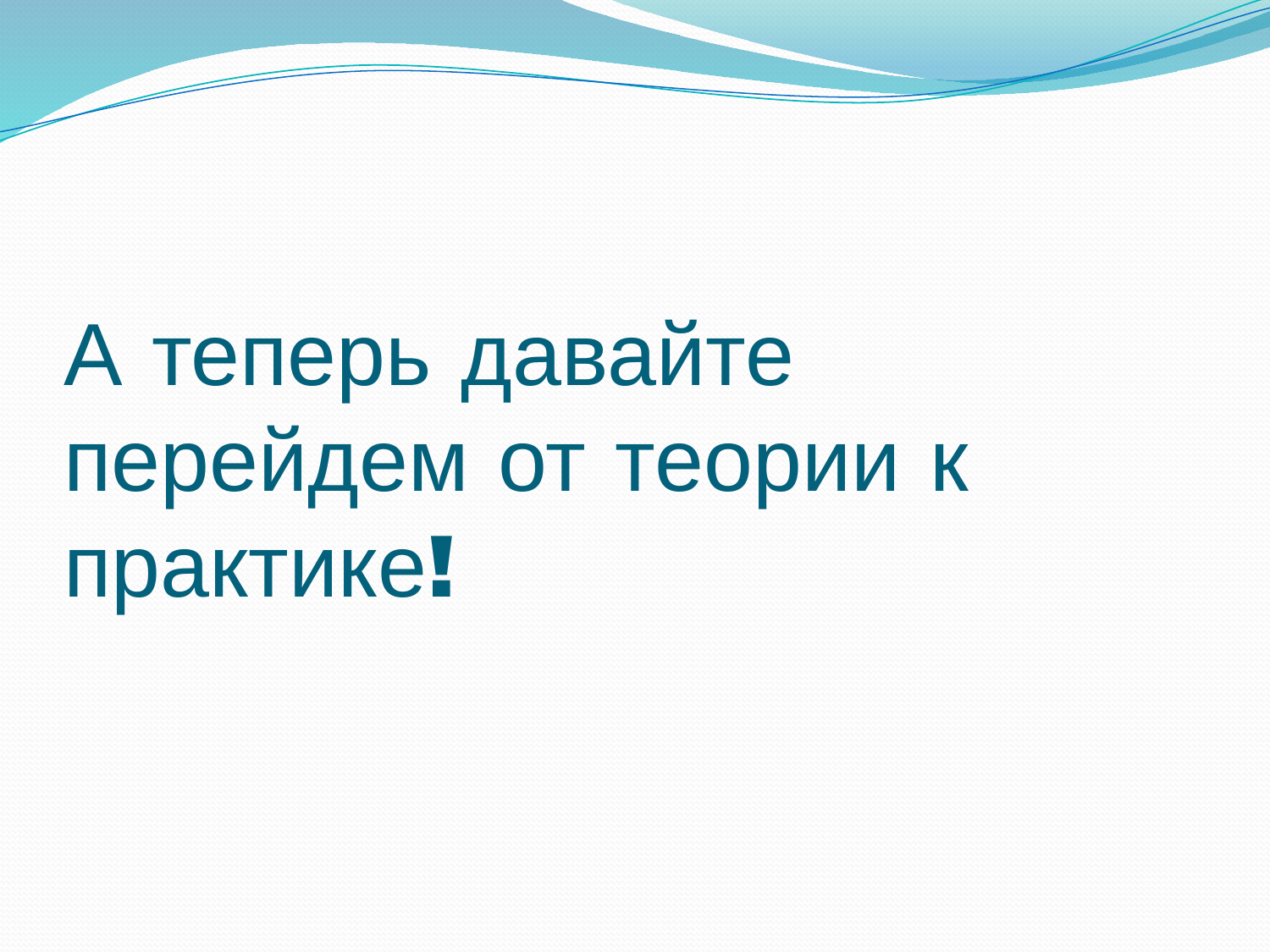

# А теперь давайте перейдем от теории к практике!